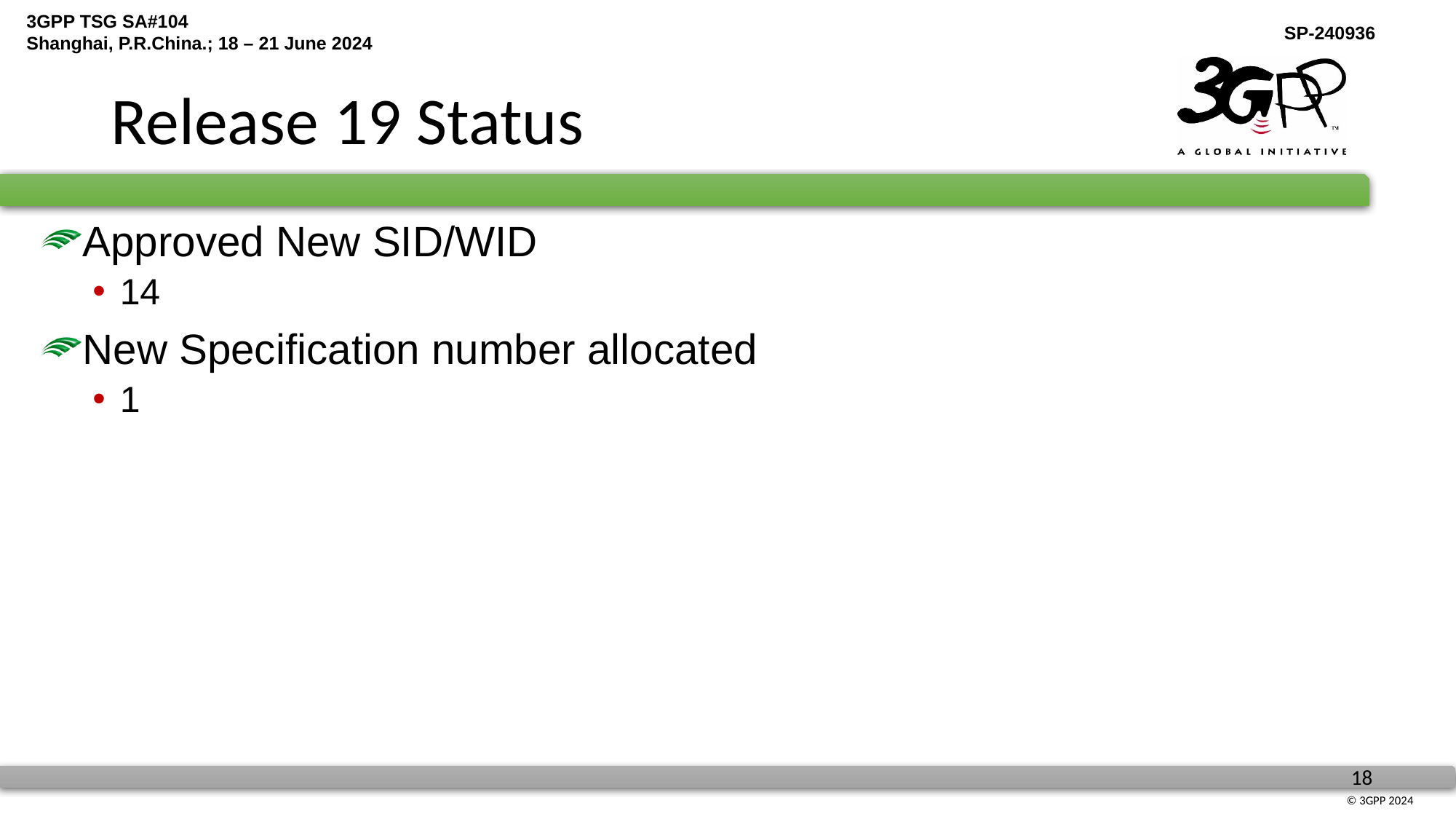

# Release 19 Status

Approved New SID/WID
14
New Specification number allocated
1